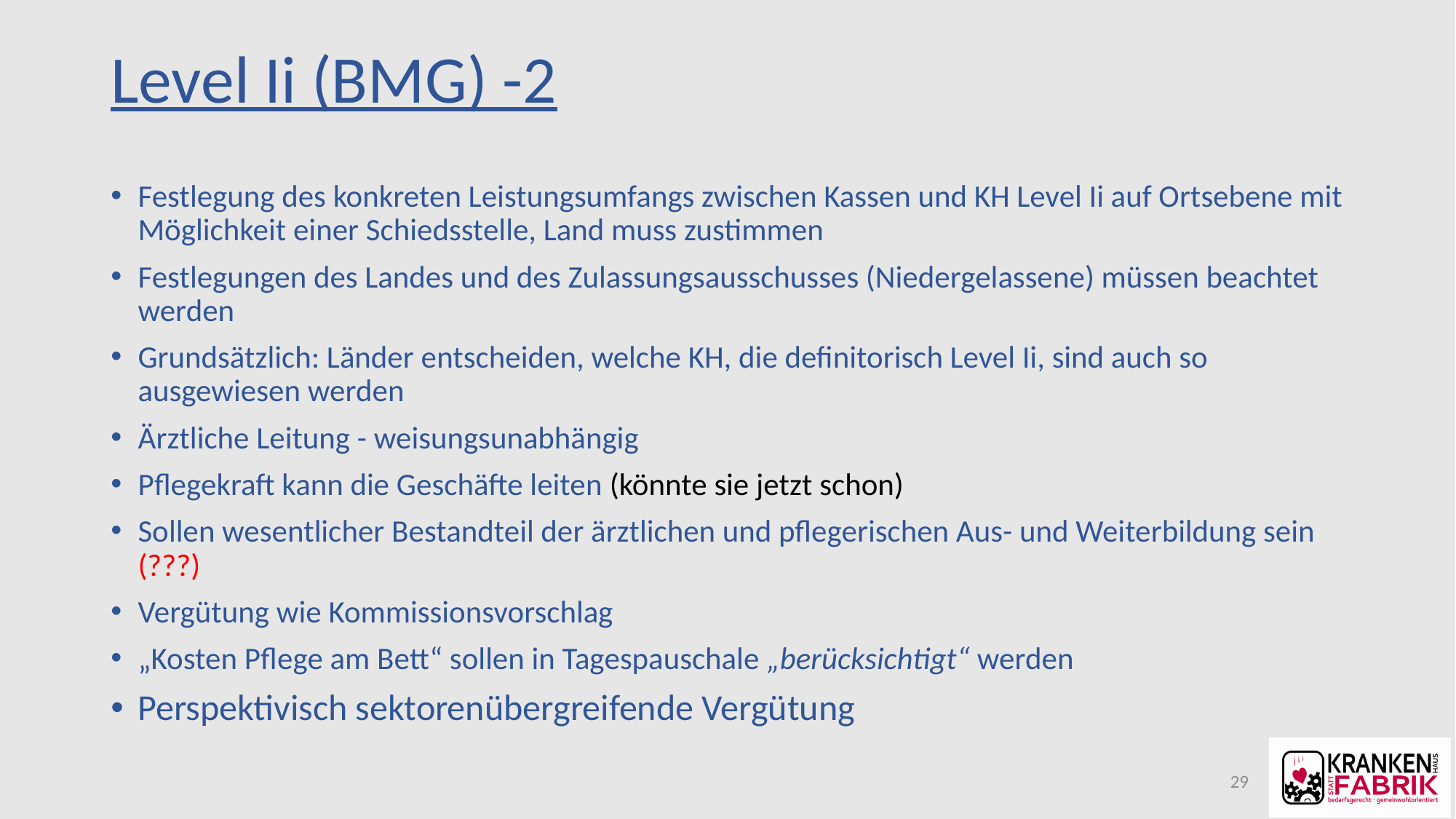

# Level Ii (BMG) -2
Festlegung des konkreten Leistungsumfangs zwischen Kassen und KH Level Ii auf Ortsebene mit Möglichkeit einer Schiedsstelle, Land muss zustimmen
Festlegungen des Landes und des Zulassungsausschusses (Niedergelassene) müssen beachtet werden
Grundsätzlich: Länder entscheiden, welche KH, die definitorisch Level Ii, sind auch so ausgewiesen werden
Ärztliche Leitung - weisungsunabhängig
Pflegekraft kann die Geschäfte leiten (könnte sie jetzt schon)
Sollen wesentlicher Bestandteil der ärztlichen und pflegerischen Aus- und Weiterbildung sein (???)
Vergütung wie Kommissionsvorschlag
„Kosten Pflege am Bett“ sollen in Tagespauschale „berücksichtigt“ werden
Perspektivisch sektorenübergreifende Vergütung
29